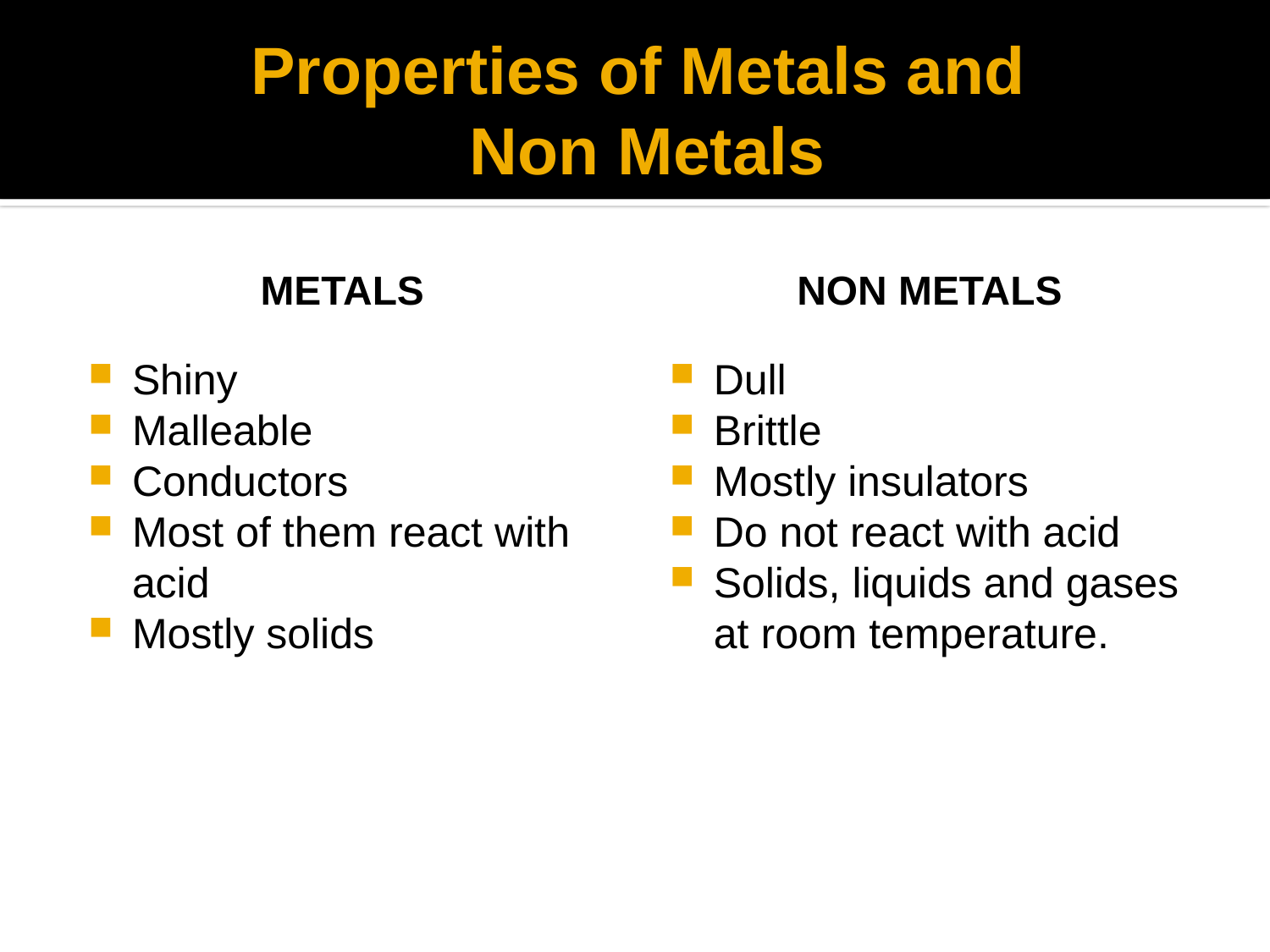

# Properties of Metals and Non Metals
Metals
Non Metals
Shiny
Malleable
Conductors
Most of them react with acid
Mostly solids
Dull
Brittle
Mostly insulators
Do not react with acid
Solids, liquids and gases at room temperature.